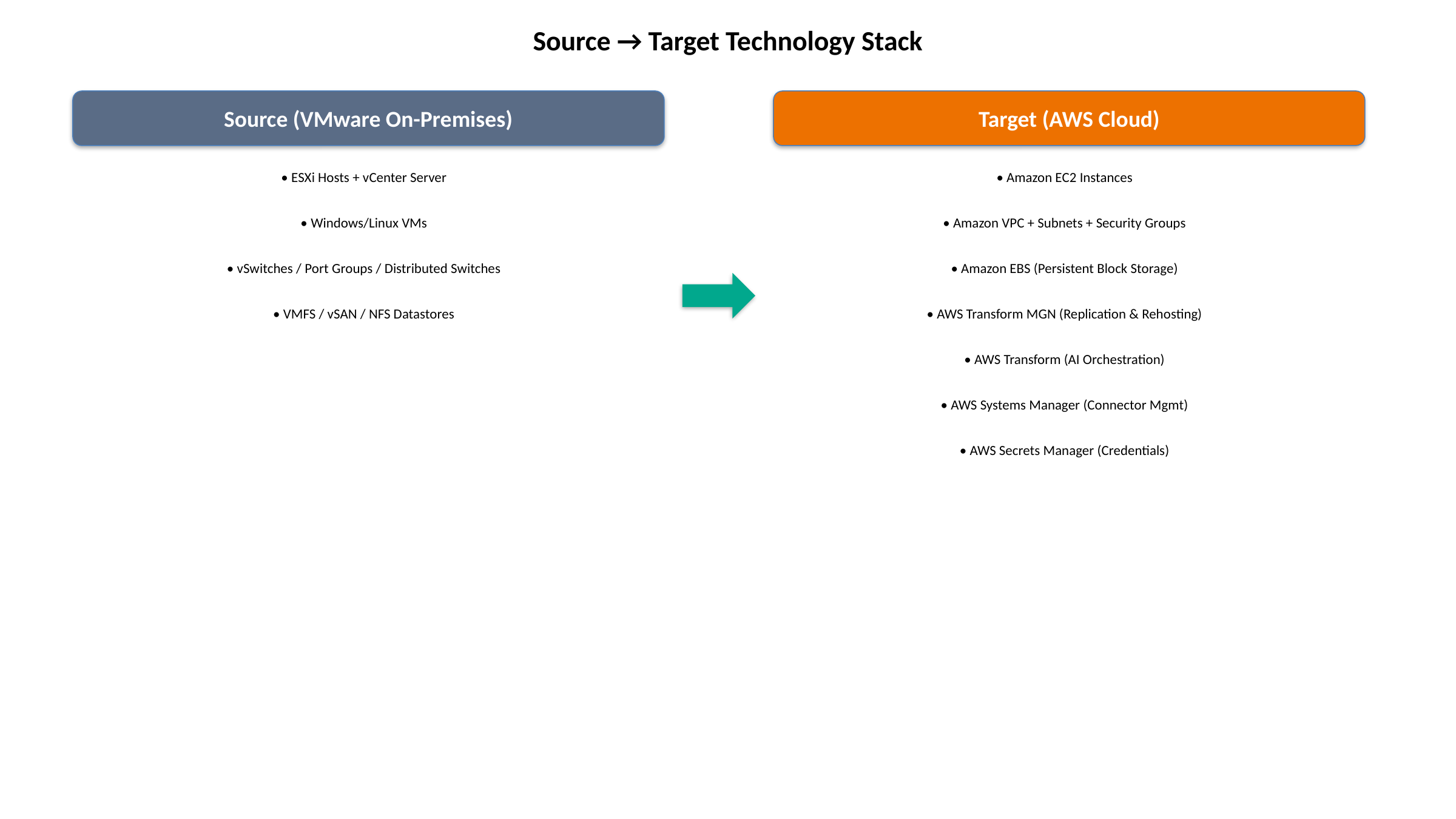

Source → Target Technology Stack
Source (VMware On-Premises)
Target (AWS Cloud)
• ESXi Hosts + vCenter Server
• Amazon EC2 Instances
• Windows/Linux VMs
• Amazon VPC + Subnets + Security Groups
• vSwitches / Port Groups / Distributed Switches
• Amazon EBS (Persistent Block Storage)

• VMFS / vSAN / NFS Datastores
• AWS Transform MGN (Replication & Rehosting)
• AWS Transform (AI Orchestration)
• AWS Systems Manager (Connector Mgmt)
• AWS Secrets Manager (Credentials)